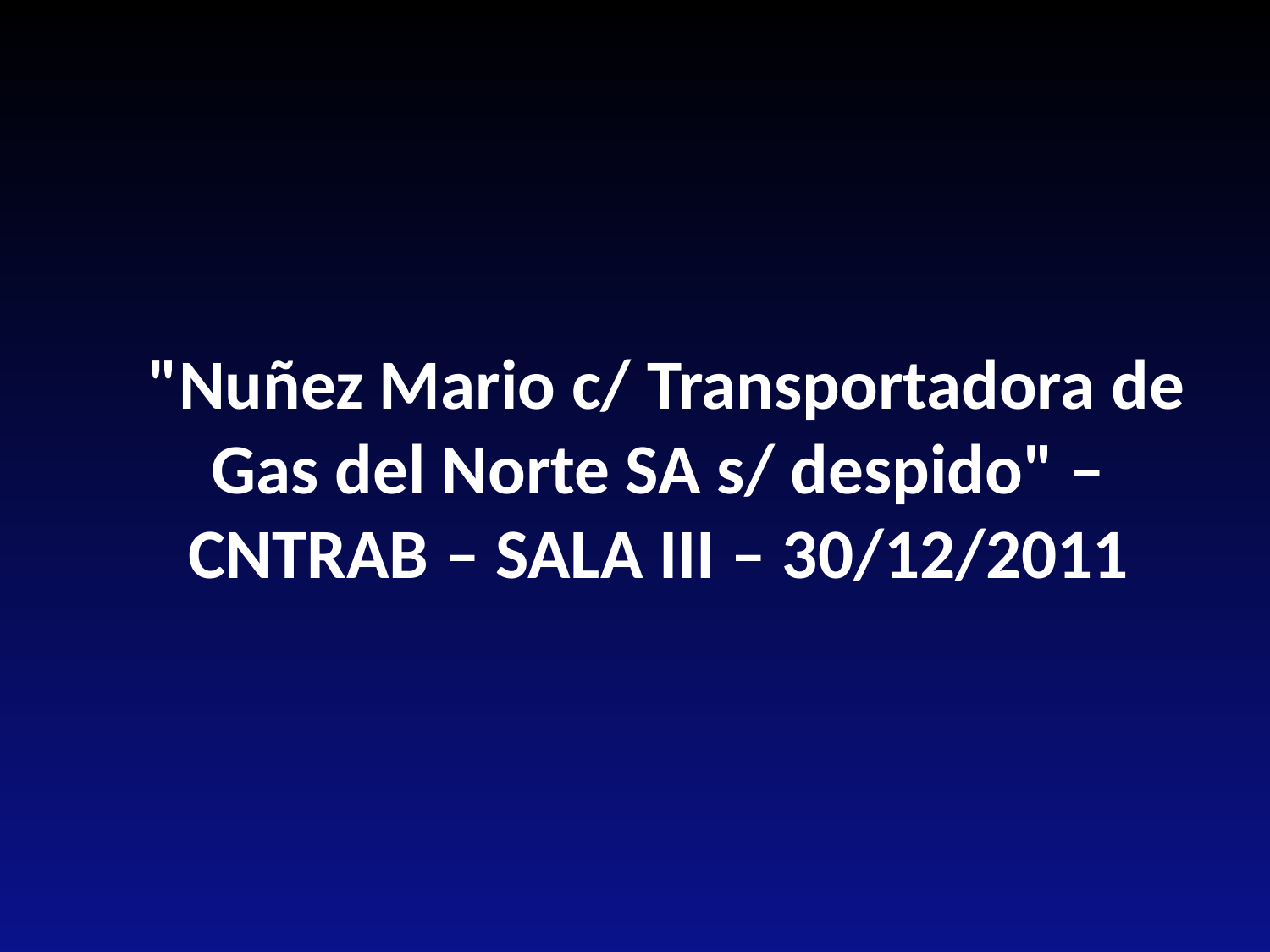

"Nuñez Mario c/ Transportadora de Gas del Norte SA s/ despido" – CNTRAB – SALA III – 30/12/2011